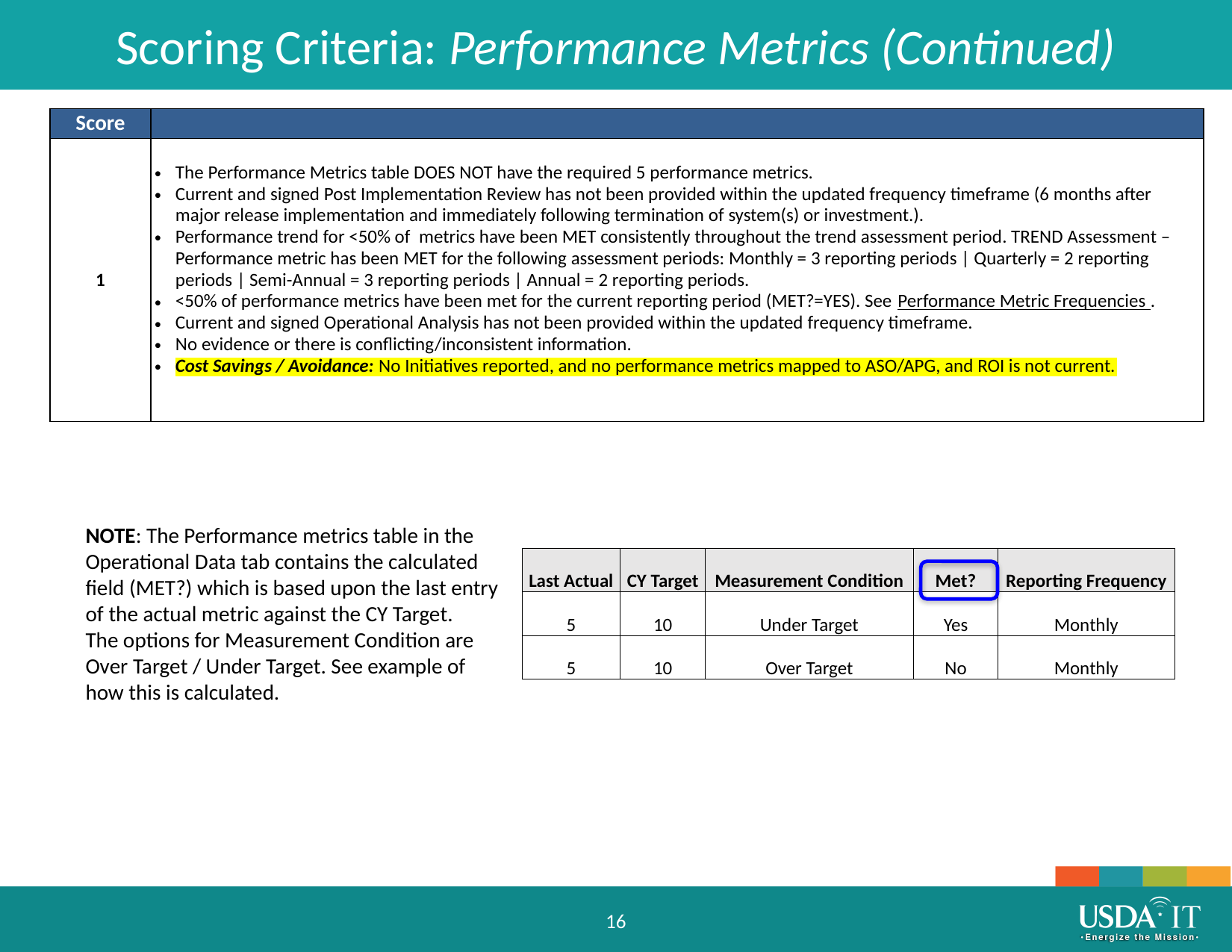

Scoring Criteria: Performance Metrics (Continued)
| Score |  |
| --- | --- |
| 1 | The Performance Metrics table DOES NOT have the required 5 performance metrics. Current and signed Post Implementation Review has not been provided within the updated frequency timeframe (6 months after major release implementation and immediately following termination of system(s) or investment.). Performance trend for <50% of metrics have been MET consistently throughout the trend assessment period. TREND Assessment – Performance metric has been MET for the following assessment periods: Monthly = 3 reporting periods | Quarterly = 2 reporting periods | Semi-Annual = 3 reporting periods | Annual = 2 reporting periods. <50% of performance metrics have been met for the current reporting period (MET?=YES). See Performance Metric Frequencies . Current and signed Operational Analysis has not been provided within the updated frequency timeframe. No evidence or there is conflicting/inconsistent information. Cost Savings / Avoidance: No Initiatives reported, and no performance metrics mapped to ASO/APG, and ROI is not current. |
NOTE: The Performance metrics table in the Operational Data tab contains the calculated field (MET?) which is based upon the last entry of the actual metric against the CY Target.
The options for Measurement Condition are Over Target / Under Target. See example of how this is calculated.
| Last Actual | CY Target | Measurement Condition | Met? | Reporting Frequency |
| --- | --- | --- | --- | --- |
| 5 | 10 | Under Target | Yes | Monthly |
| 5 | 10 | Over Target | No | Monthly |

16